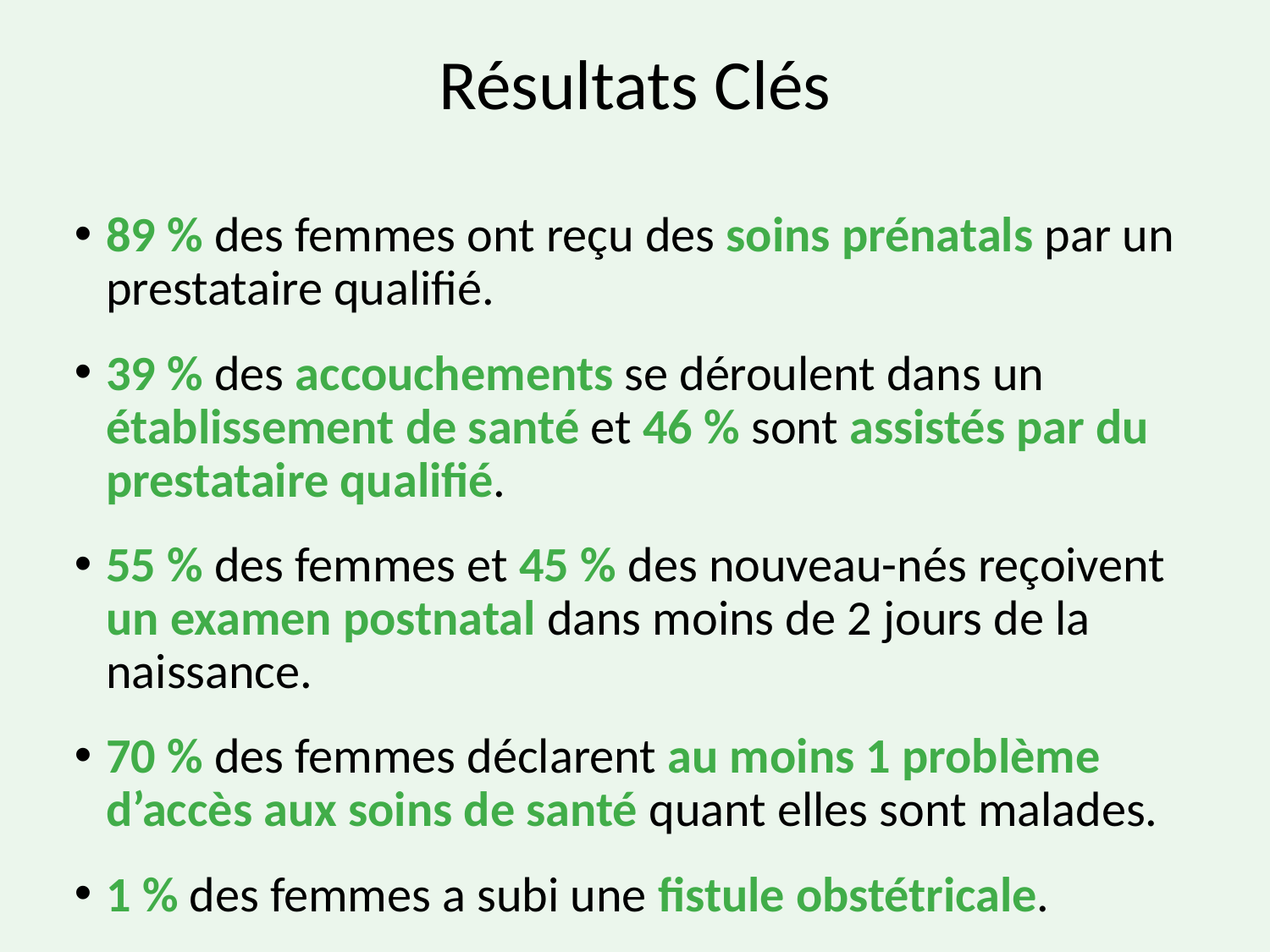

# Résultats Clés
89 % des femmes ont reçu des soins prénatals par un prestataire qualifié.
39 % des accouchements se déroulent dans un établissement de santé et 46 % sont assistés par du prestataire qualifié.
55 % des femmes et 45 % des nouveau-nés reçoivent un examen postnatal dans moins de 2 jours de la naissance.
70 % des femmes déclarent au moins 1 problème d’accès aux soins de santé quant elles sont malades.
1 % des femmes a subi une fistule obstétricale.